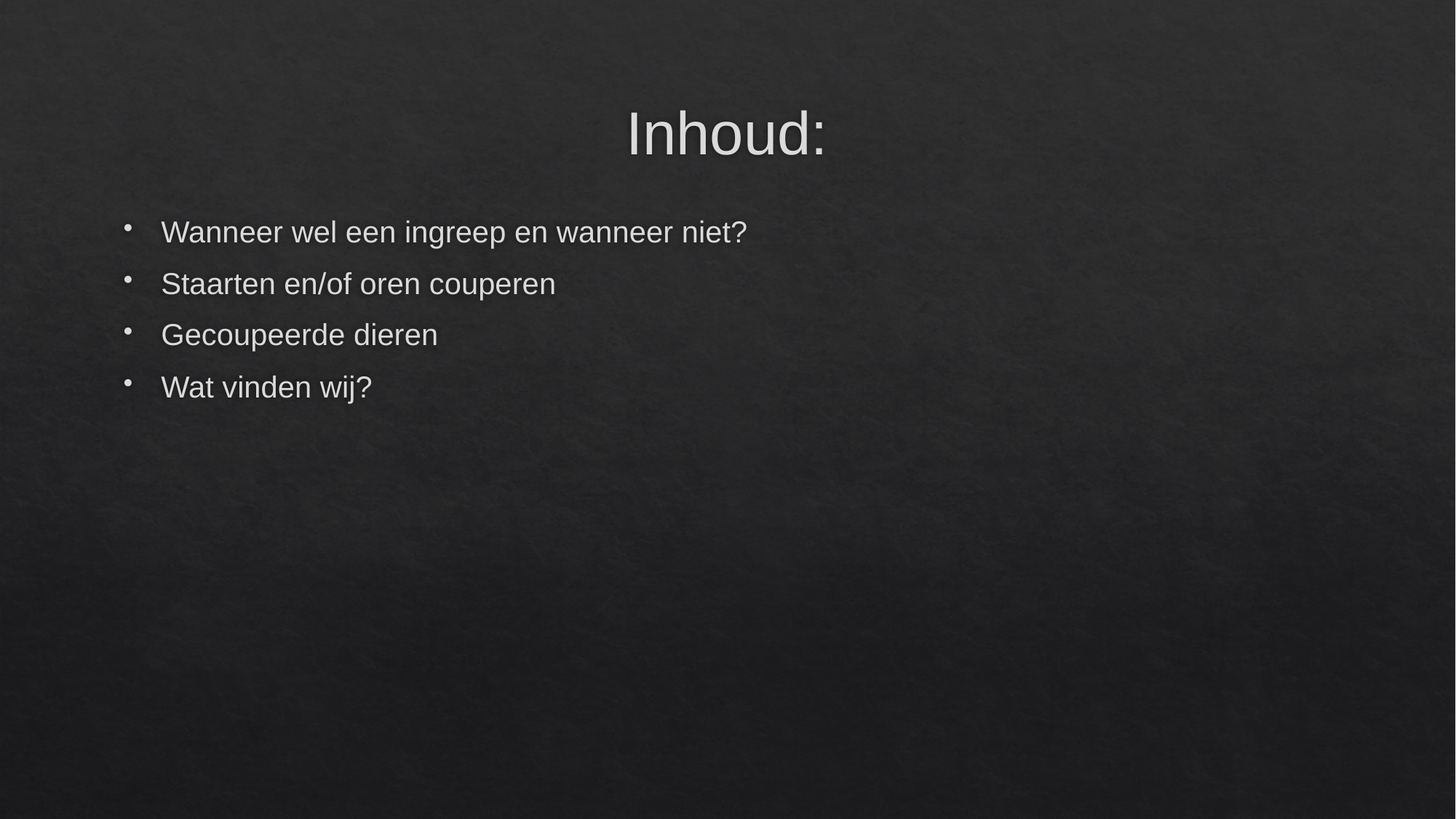

# Inhoud:
Wanneer wel een ingreep en wanneer niet?
Staarten en/of oren couperen
Gecoupeerde dieren
Wat vinden wij?